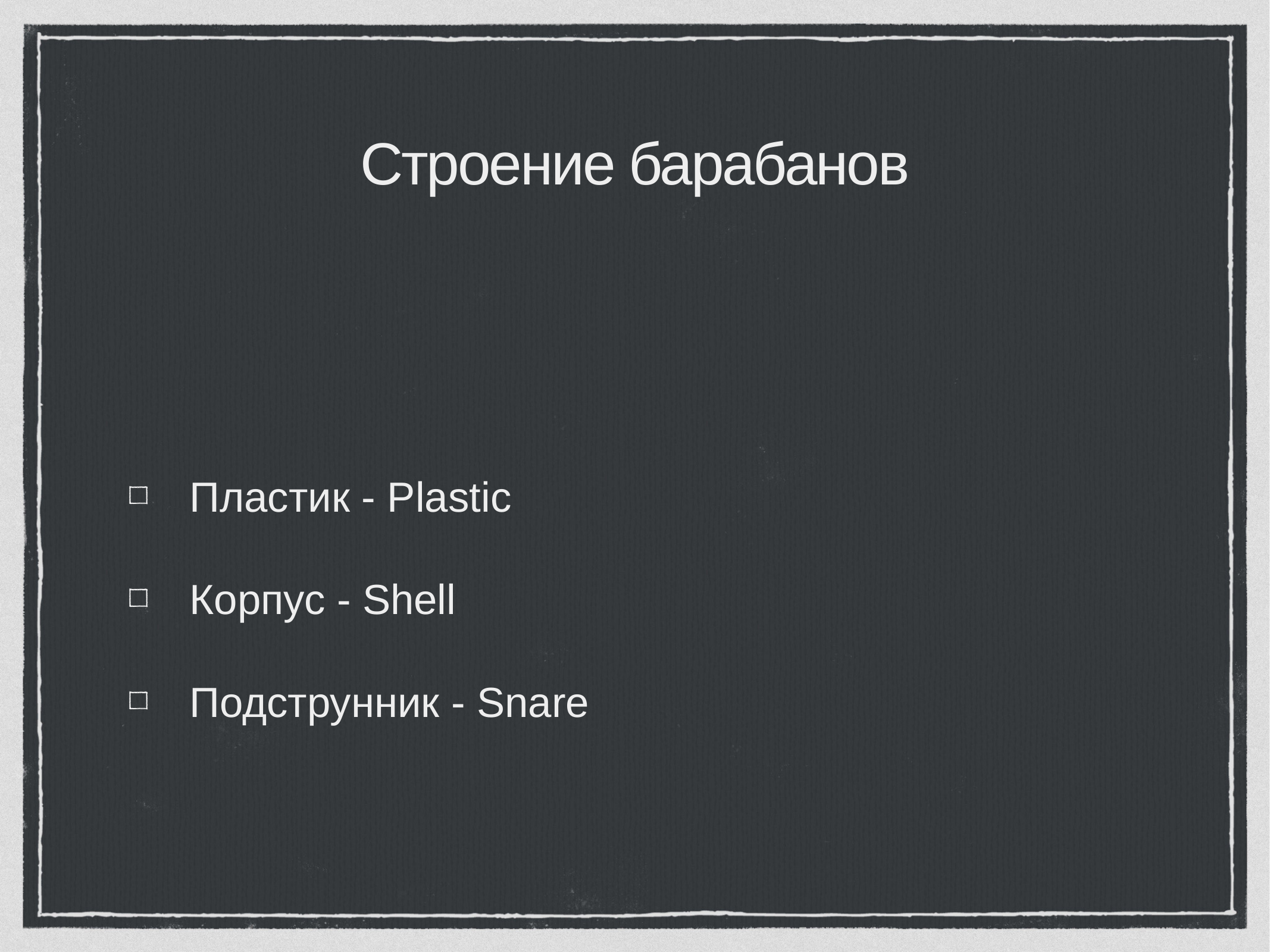

# Строение барабанов
Пластик - Plastic
Корпус - Shell
Подструнник - Snare